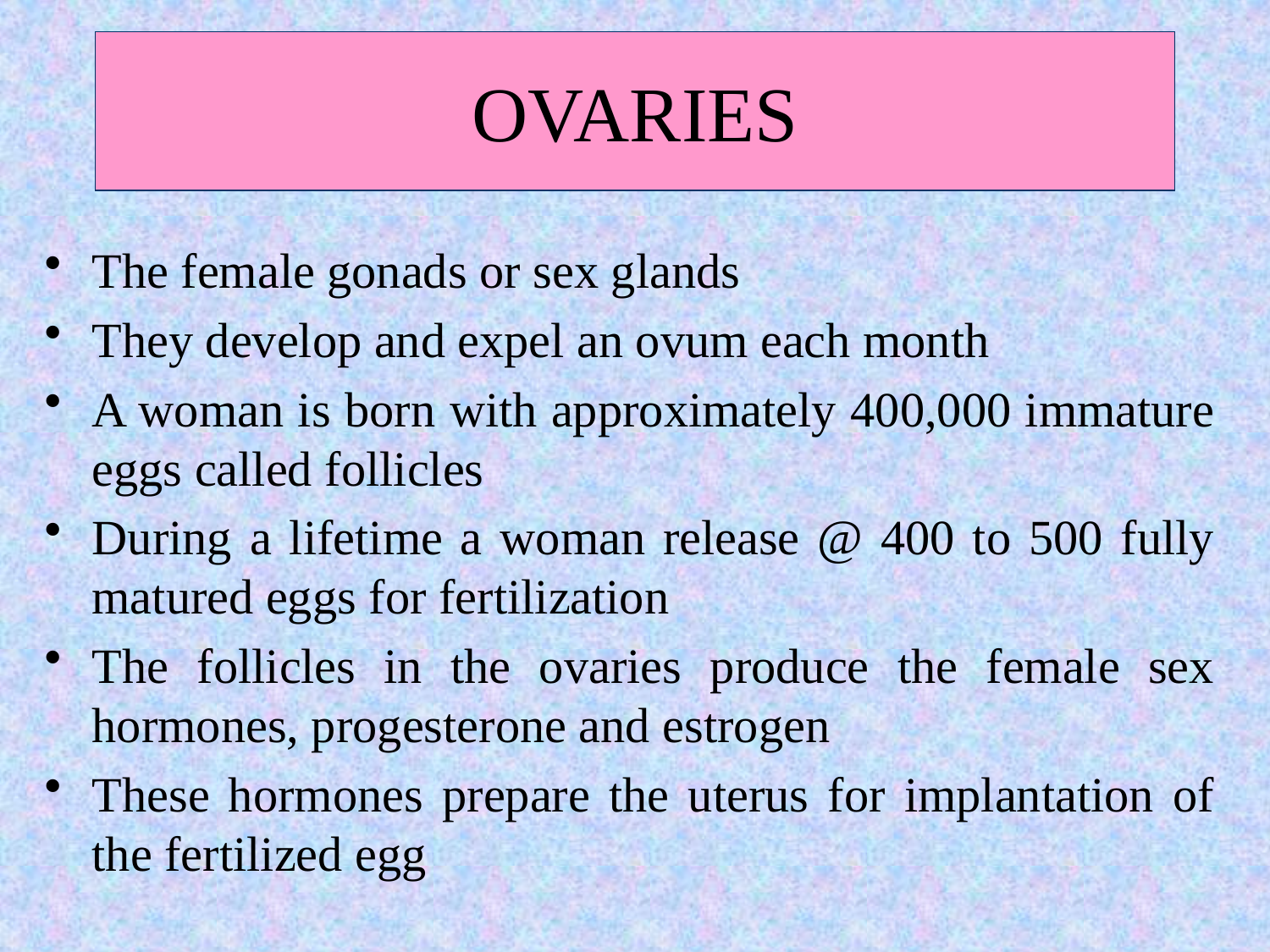

# OVARIES
The female gonads or sex glands
They develop and expel an ovum each month
A woman is born with approximately 400,000 immature eggs called follicles
During a lifetime a woman release @ 400 to 500 fully matured eggs for fertilization
The follicles in the ovaries produce the female sex hormones, progesterone and estrogen
These hormones prepare the uterus for implantation of the fertilized egg